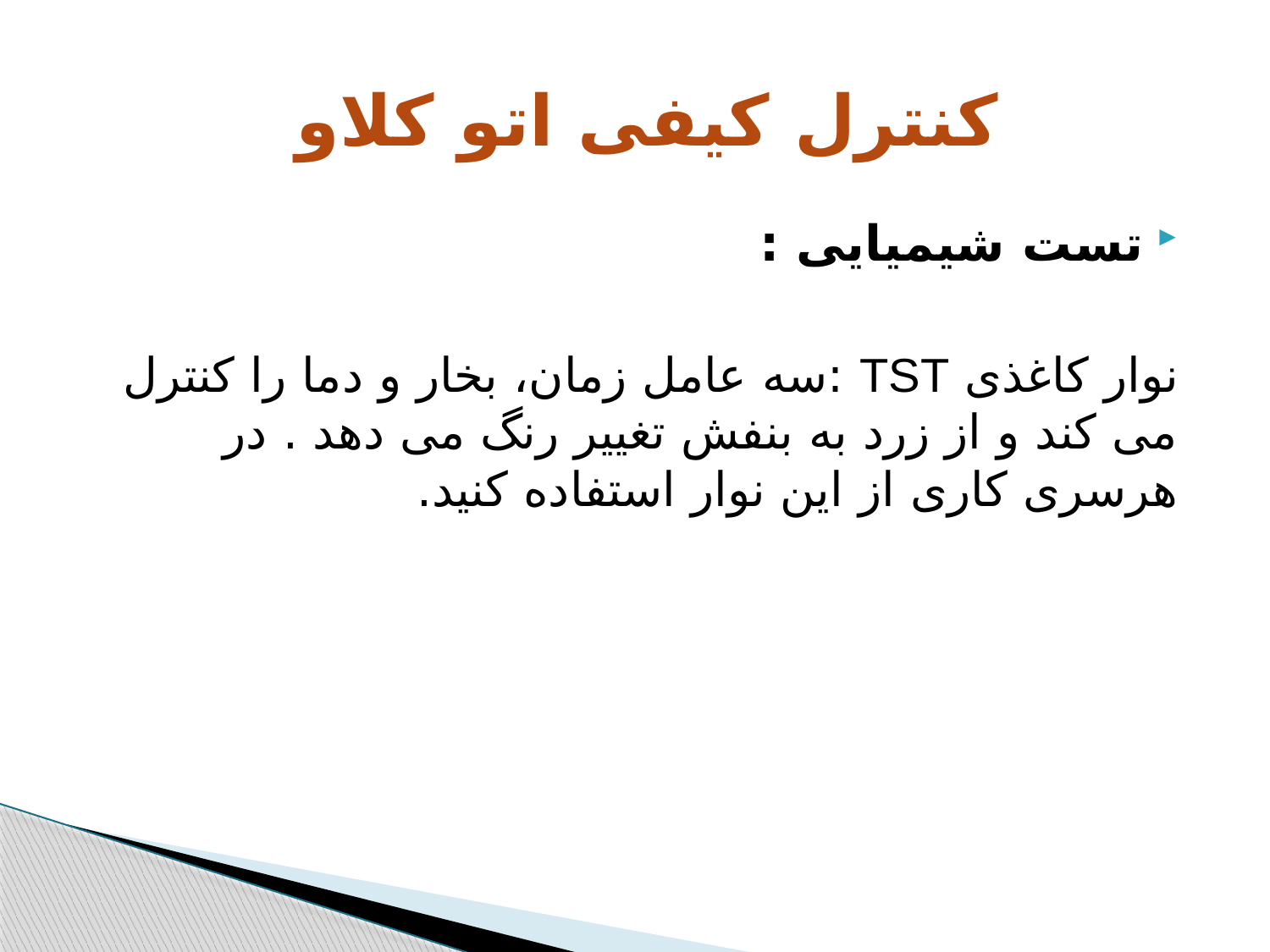

# کنترل کیفی اتو کلاو
تست شیمیایی :

نوار کاغذی TST :سه عامل زمان، بخار و دما را کنترل می کند و از زرد به بنفش تغيير رنگ می دهد . در هرسری کاری از این نوار استفاده کنيد.